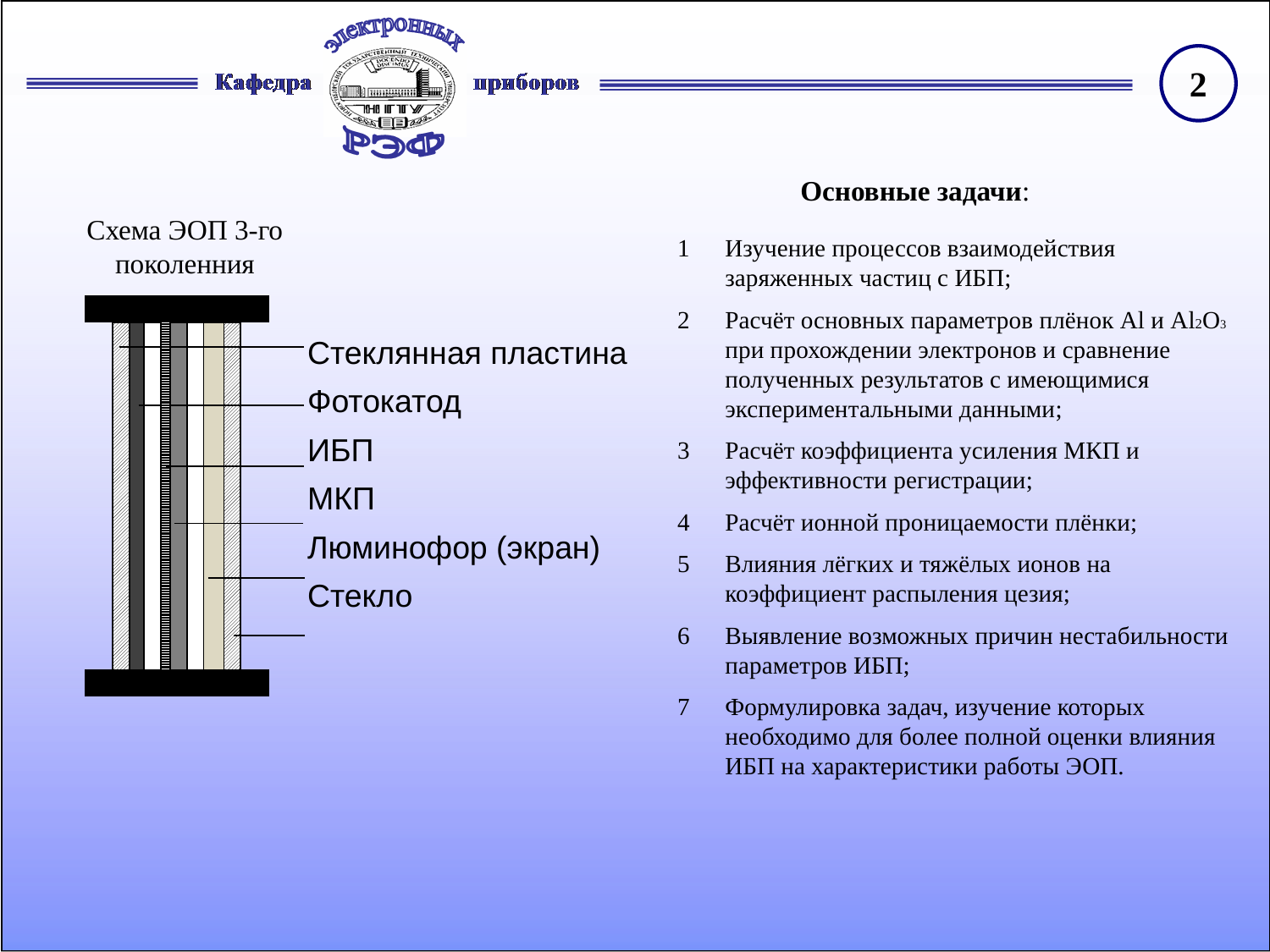

2
Основные задачи:
Схема ЭОП 3-го поколенния
Изучение процессов взаимодействия заряженных частиц с ИБП;
Расчёт основных параметров плёнок Al и Al2O3 при прохождении электронов и сравнение полученных результатов с имеющимися экспериментальными данными;
Расчёт коэффициента усиления МКП и эффективности регистрации;
Расчёт ионной проницаемости плёнки;
Влияния лёгких и тяжёлых ионов на коэффициент распыления цезия;
Выявление возможных причин нестабильности параметров ИБП;
Формулировка задач, изучение которых необходимо для более полной оценки влияния ИБП на характеристики работы ЭОП.

Стеклянная пластина
Фотокатод
ИБП
МКП
Люминофор (экран)
Стекло